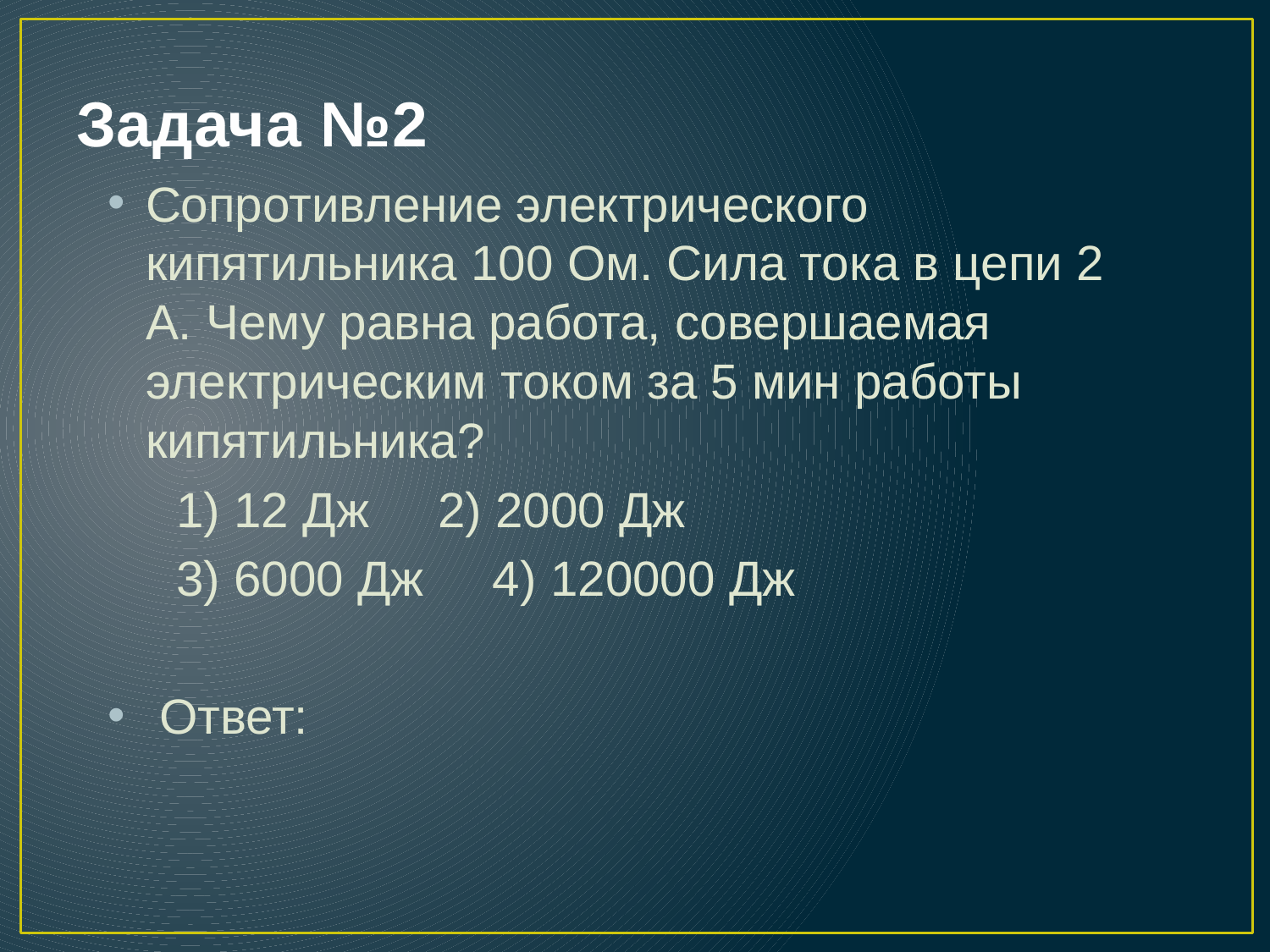

# Задача №2
Сопротивление электрического кипятильника 100 Ом. Сила тока в цепи 2 А. Чему равна работа, совершаемая электрическим током за 5 мин работы кипятильника?
     1) 12 Дж     2) 2000 Дж
     3) 6000 Дж     4) 120000 Дж

 Ответ: